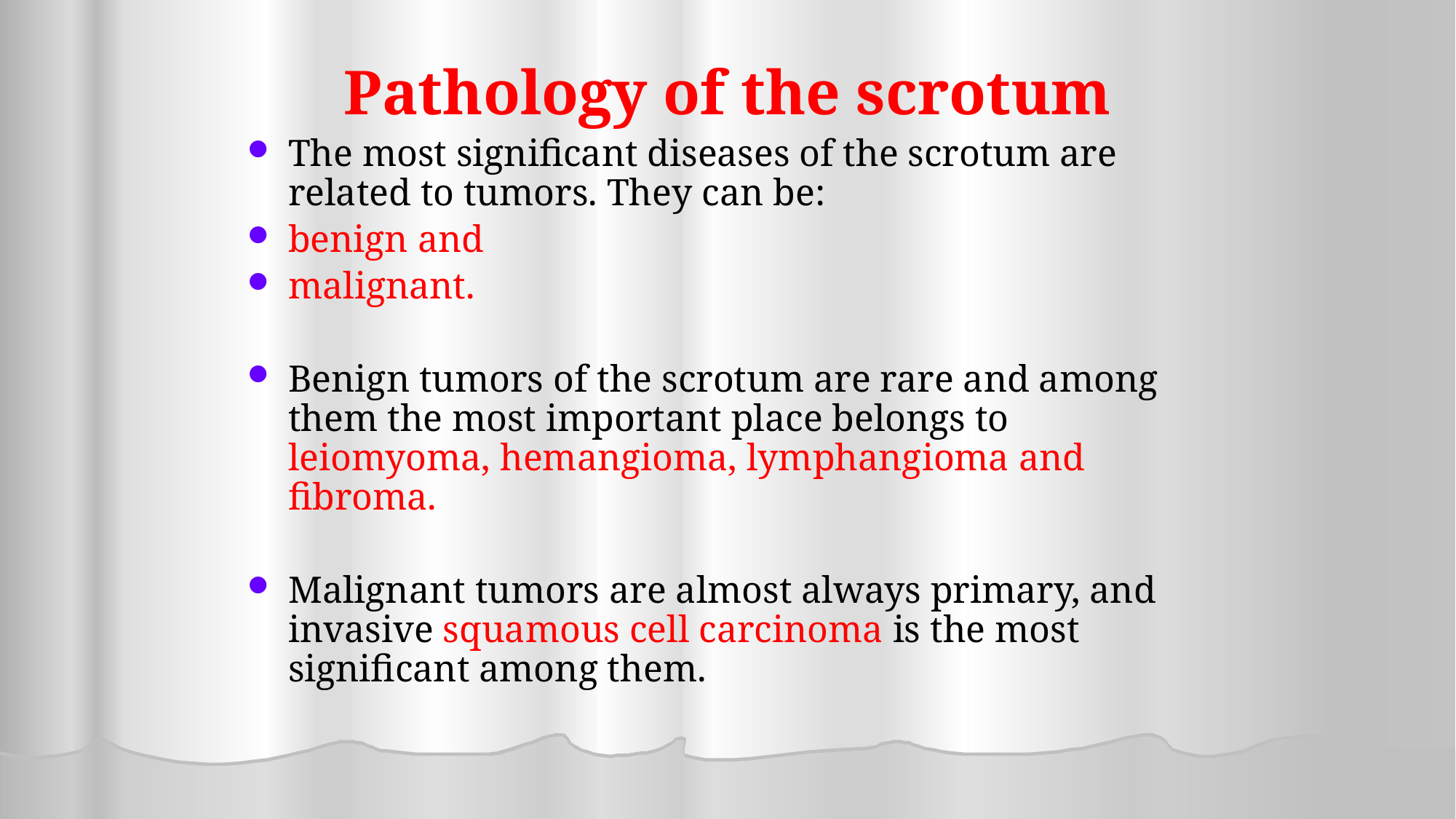

Pathology of the scrotum
The most significant diseases of the scrotum are related to tumors. They can be:
benign and
malignant.

Benign tumors of the scrotum are rare and among them the most important place belongs to leiomyoma, hemangioma, lymphangioma and fibroma.

Malignant tumors are almost always primary, and invasive squamous cell carcinoma is the most significant among them.